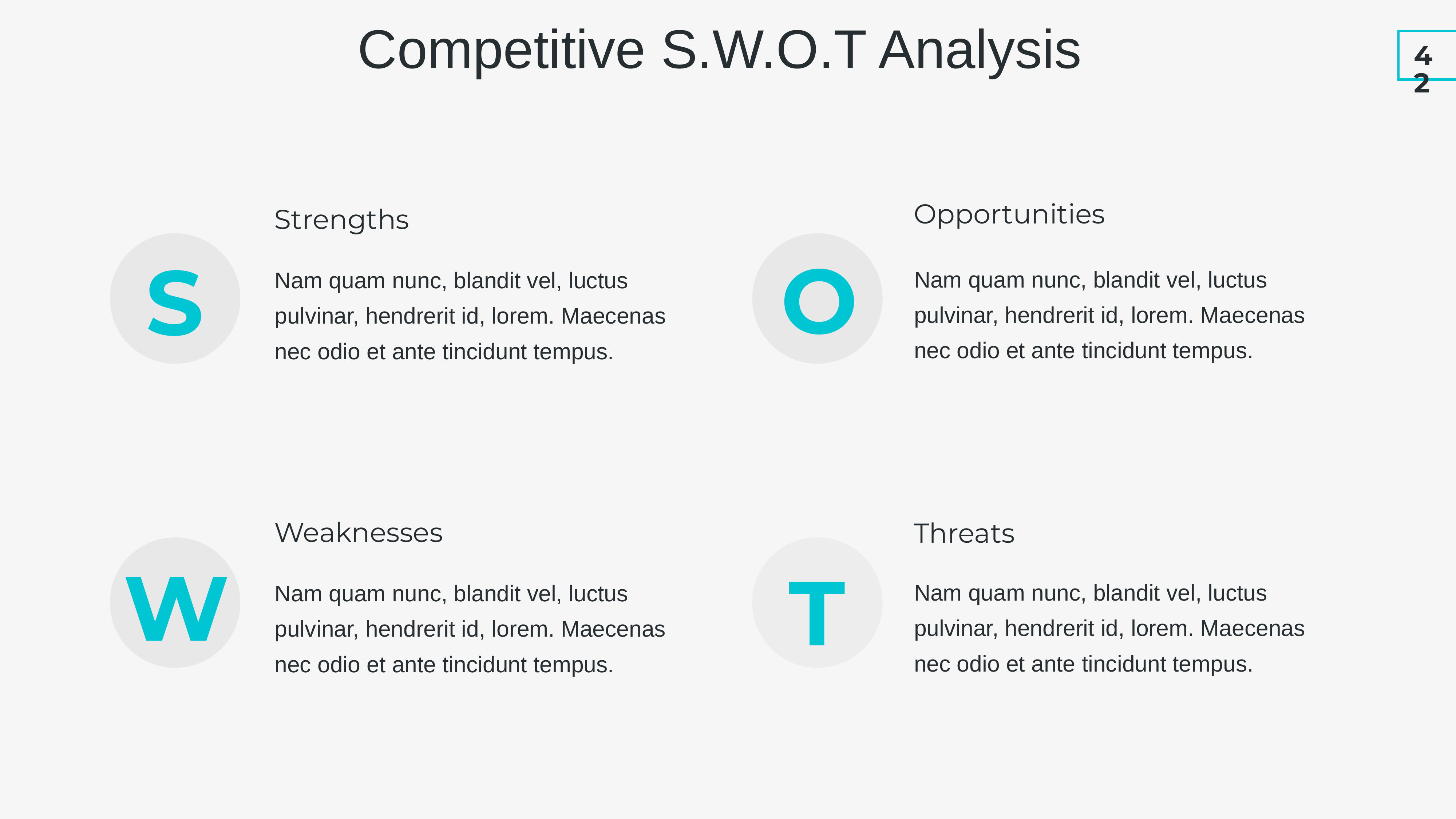

Competitive S.W.O.T Analysis
42
Opportunities
Strengths

O
S
Nam quam nunc, blandit vel, luctus pulvinar, hendrerit id, lorem. Maecenas nec odio et ante tincidunt tempus.
Nam quam nunc, blandit vel, luctus pulvinar, hendrerit id, lorem. Maecenas nec odio et ante tincidunt tempus.
Weaknesses
Threats

W
T
Nam quam nunc, blandit vel, luctus pulvinar, hendrerit id, lorem. Maecenas nec odio et ante tincidunt tempus.
Nam quam nunc, blandit vel, luctus pulvinar, hendrerit id, lorem. Maecenas nec odio et ante tincidunt tempus.